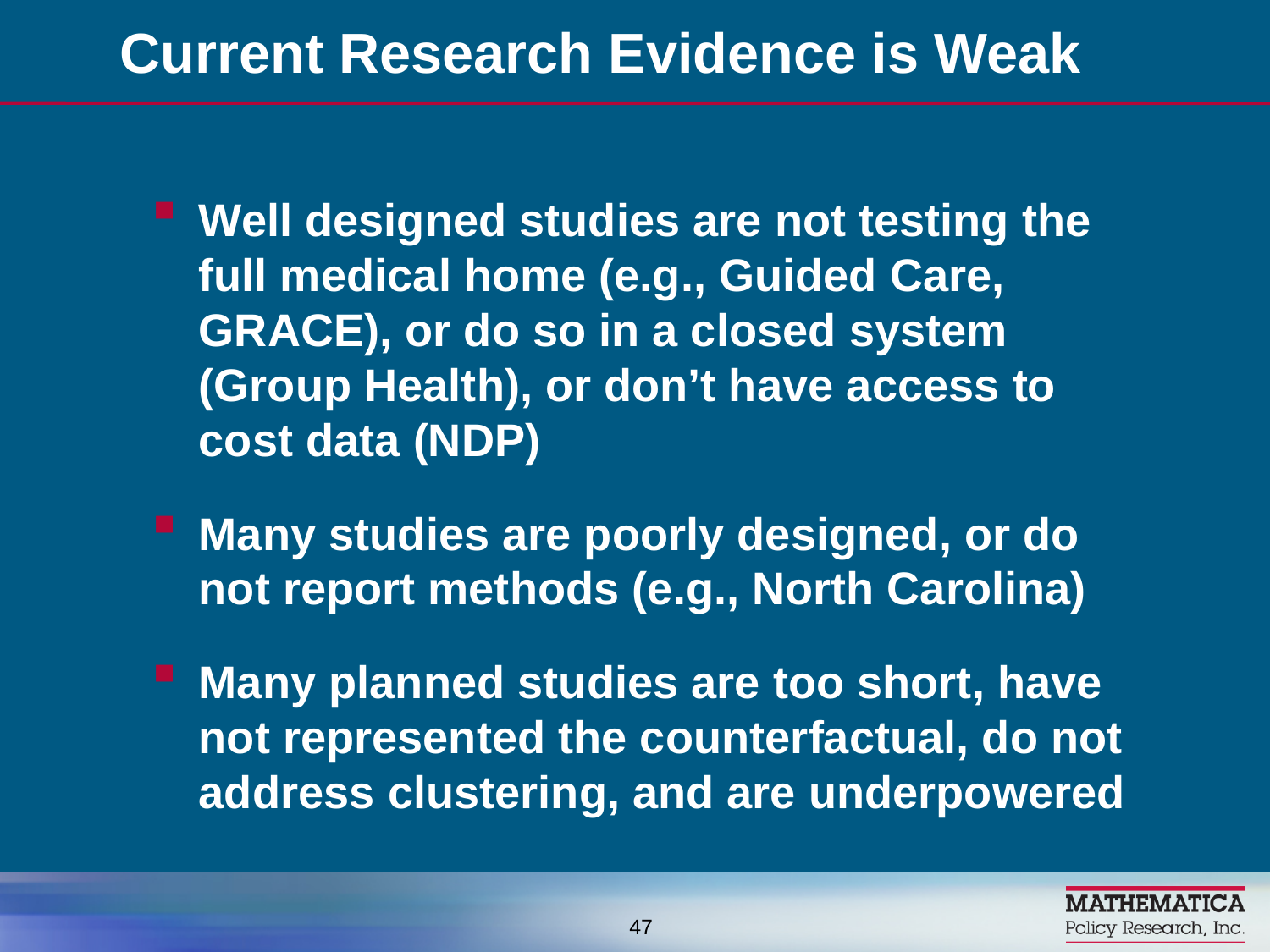

Current Research Evidence is Weak
Well designed studies are not testing the full medical home (e.g., Guided Care, GRACE), or do so in a closed system (Group Health), or don’t have access to cost data (NDP)
Many studies are poorly designed, or do not report methods (e.g., North Carolina)
Many planned studies are too short, have not represented the counterfactual, do not address clustering, and are underpowered

47